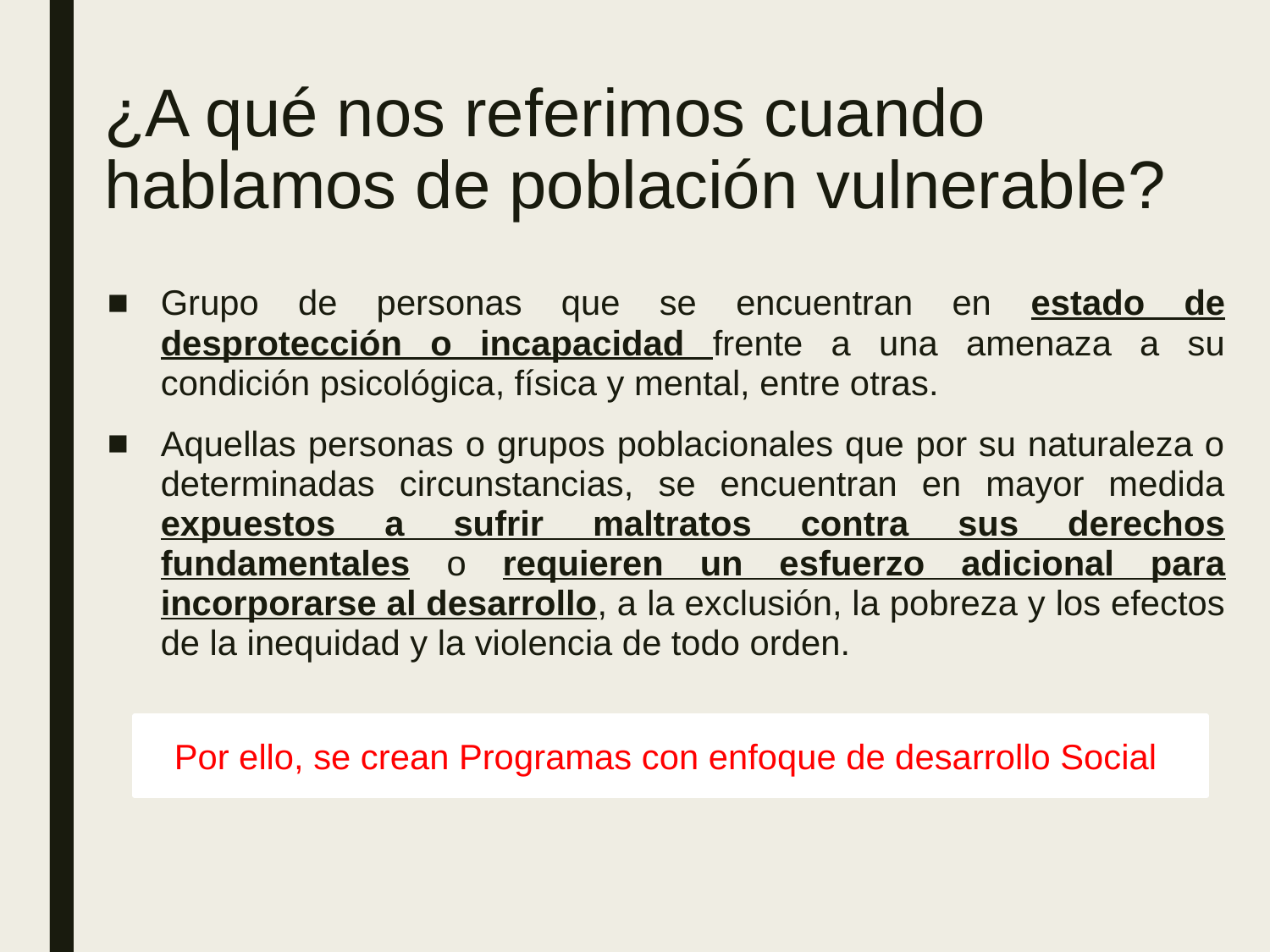

¿A qué nos referimos cuando hablamos de población vulnerable?
Grupo de personas que se encuentran en estado de desprotección o incapacidad frente a una amenaza a su condición psicológica, física y mental, entre otras.
Aquellas personas o grupos poblacionales que por su naturaleza o determinadas circunstancias, se encuentran en mayor medida expuestos a sufrir maltratos contra sus derechos fundamentales o requieren un esfuerzo adicional para incorporarse al desarrollo, a la exclusión, la pobreza y los efectos de la inequidad y la violencia de todo orden.
Por ello, se crean Programas con enfoque de desarrollo Social